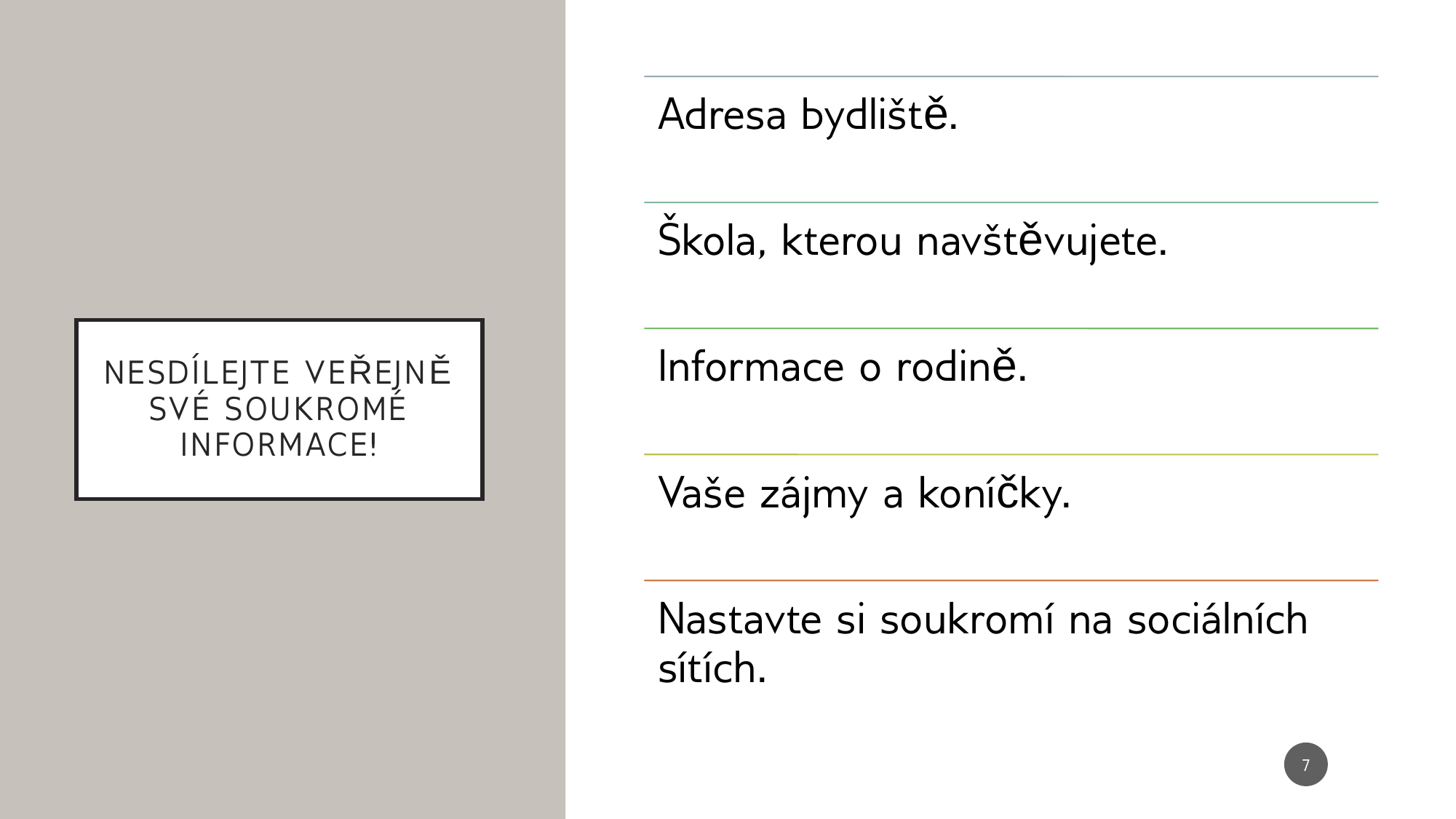

Adresa bydliště.
Škola, kterou navštěvujete.
Informace o rodině.
Vaše zájmy a koníčky.
Nastavte si soukromí na sociálních sítích.
# Nesdílejte veřejně své soukromé informace!
7